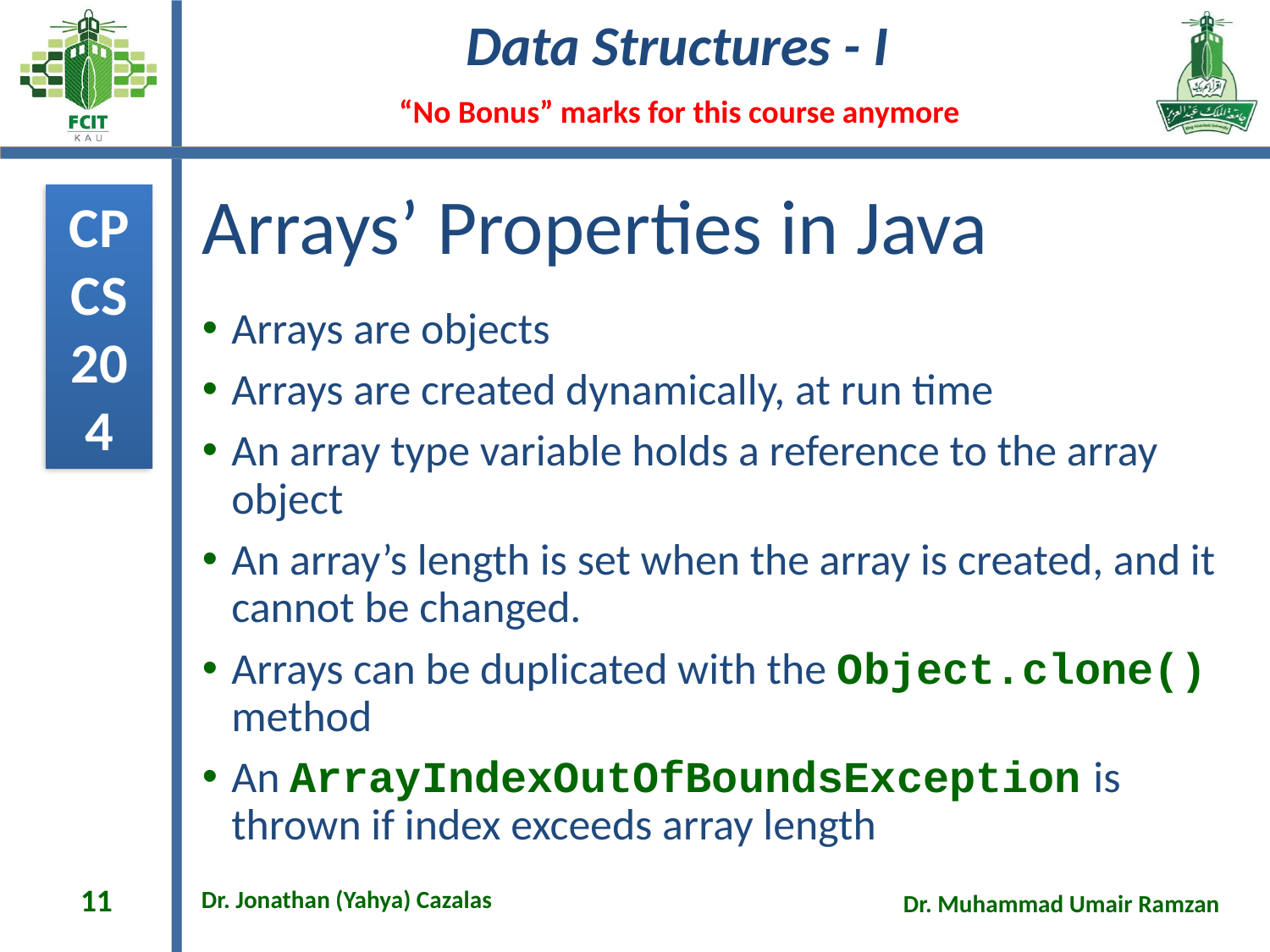

# Arrays’ Properties in Java
Arrays are objects
Arrays are created dynamically, at run time
An array type variable holds a reference to the array object
An array’s length is set when the array is created, and it cannot be changed.
Arrays can be duplicated with the Object.clone() method
An ArrayIndexOutOfBoundsException is thrown if index exceeds array length
11